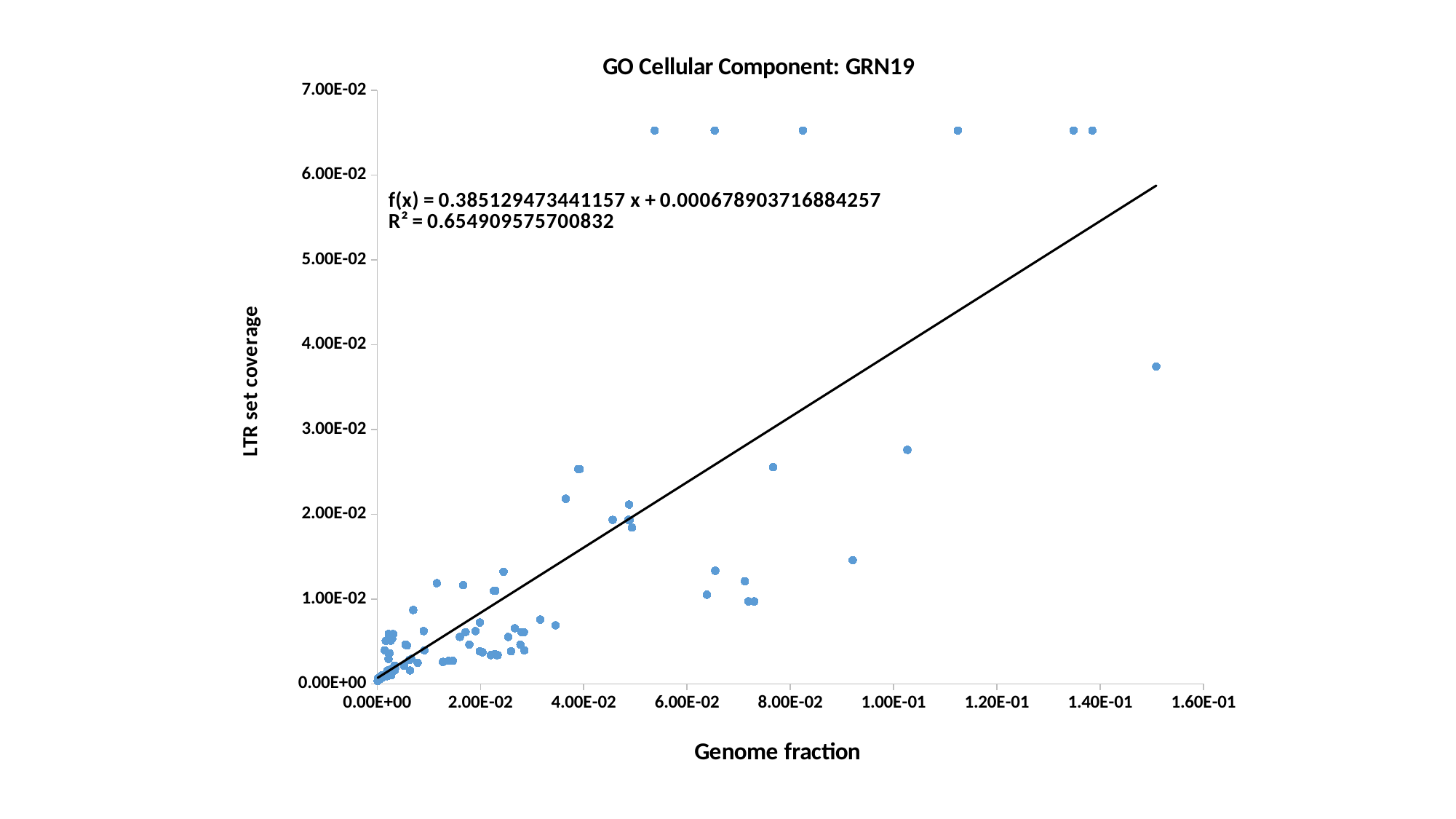

### Chart: GO Cellular Component: GRN19

| Category | LTR fraction |
|---|---|